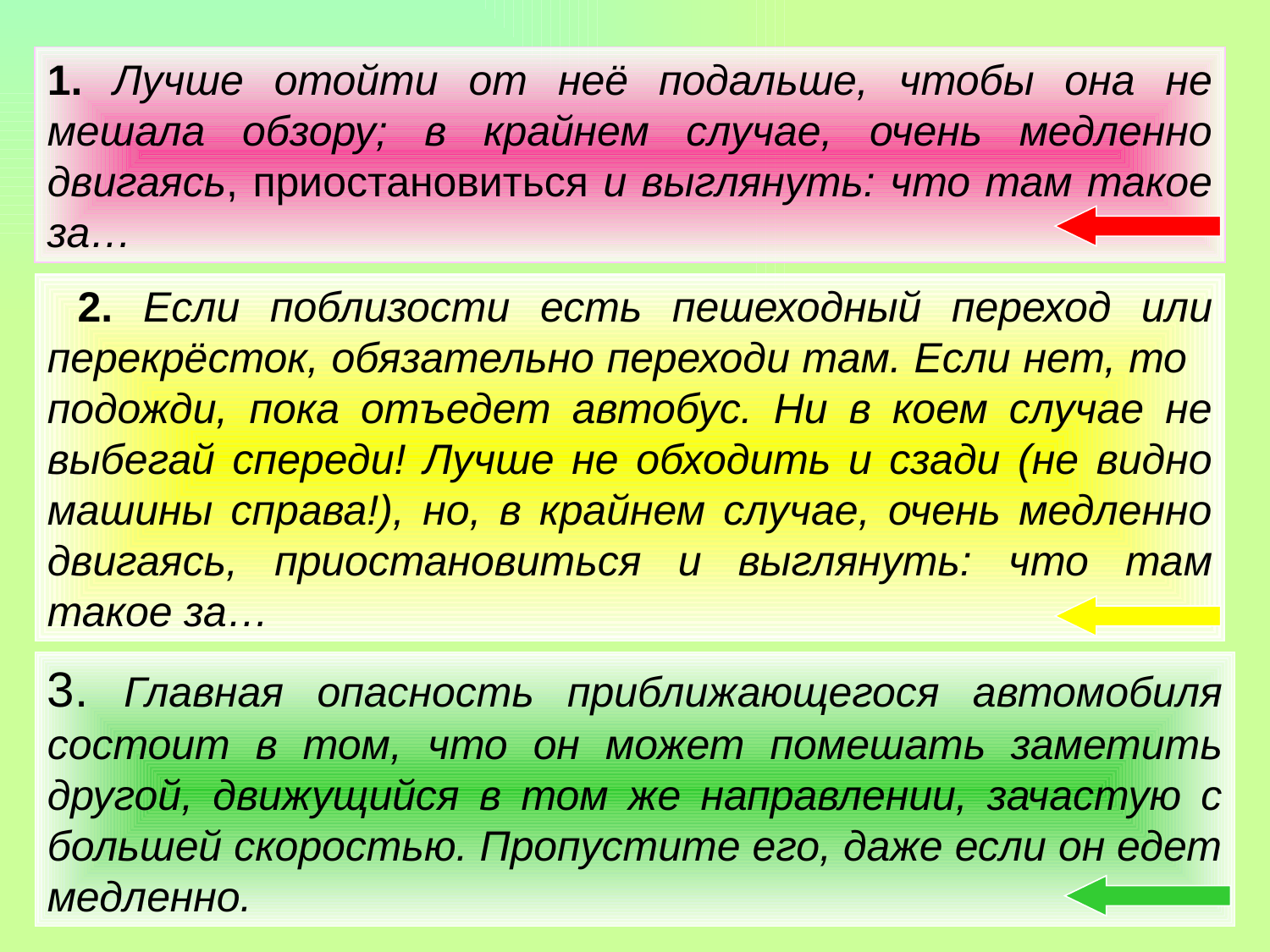

1. Лучше отойти от неё подальше, чтобы она не мешала обзору; в крайнем случае, очень медленно двигаясь, приостановиться и выглянуть: что там такое за…

 2. Если поблизости есть пешеходный переход или перекрёсток, обязательно переходи там. Если нет, то   подожди, пока отъедет автобус. Ни в коем случае не выбегай спереди! Лучше не обходить и сзади (не видно машины справа!), но, в крайнем случае, очень медленно двигаясь, приостановиться и выглянуть: что там такое за…

3. Главная опасность приближающегося автомобиля состоит в том, что он может помешать заметить другой, движущийся в том же направлении, зачастую с большей скоростью. Пропустите его, даже если он едет медленно.